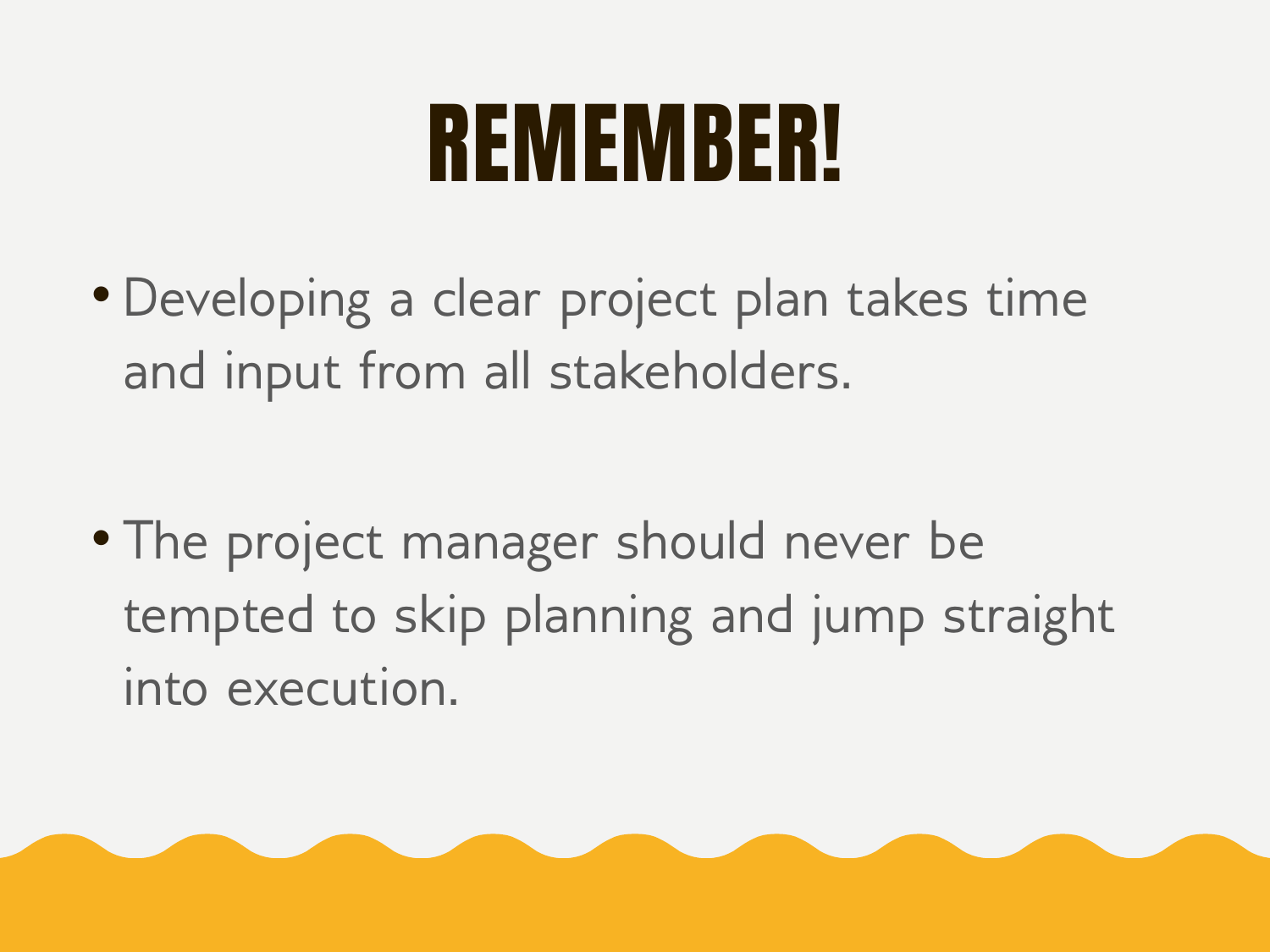

# Remember!
Developing a clear project plan takes time and input from all stakeholders.

The project manager should never be tempted to skip planning and jump straight into execution.